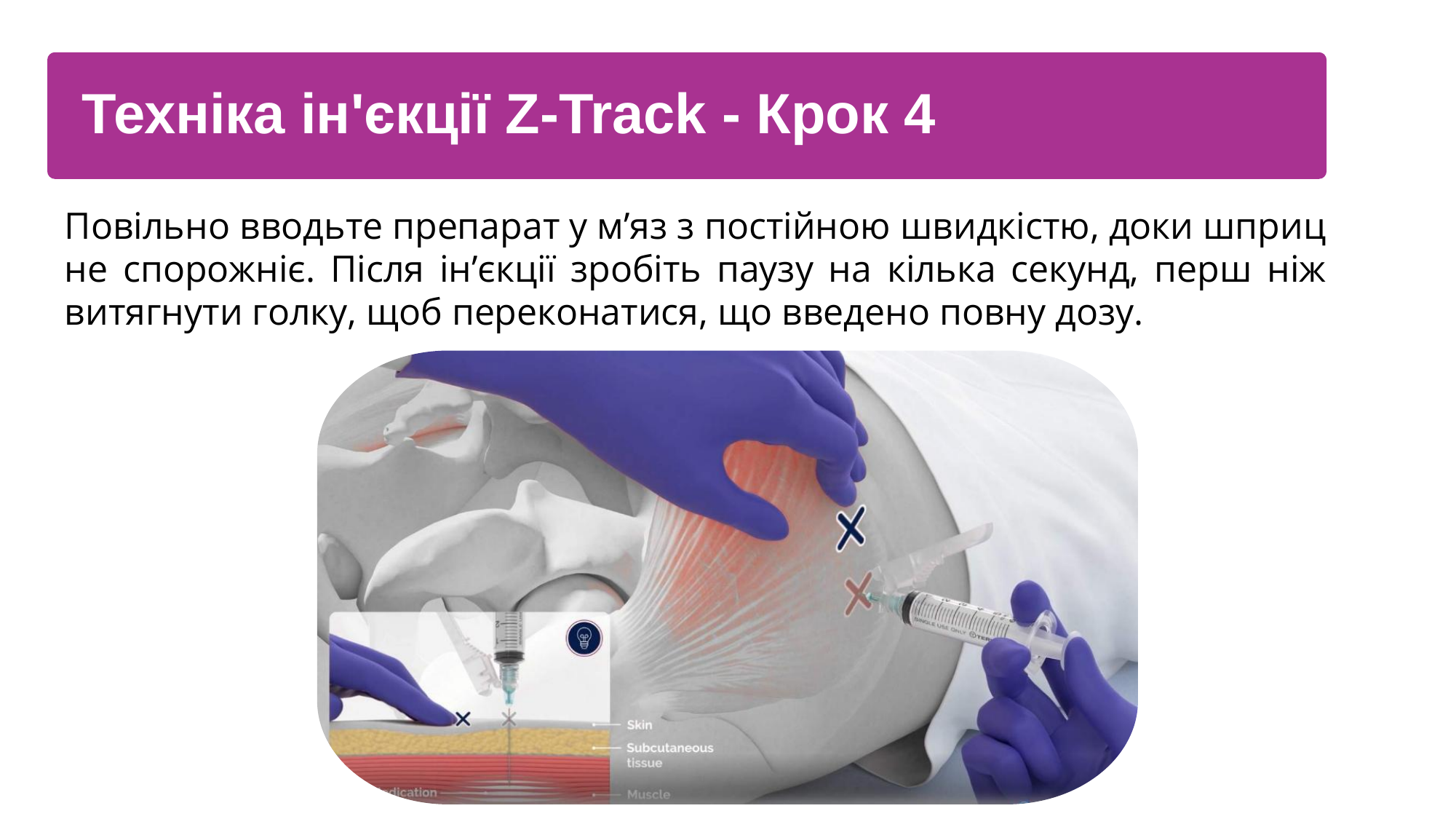

Техніка ін'єкції Z-Track - Крок 4
Повільно вводьте препарат у м’яз з постійною швидкістю, доки шприц не спорожніє. Після ін’єкції зробіть паузу на кілька секунд, перш ніж витягнути голку, щоб переконатися, що введено повну дозу.